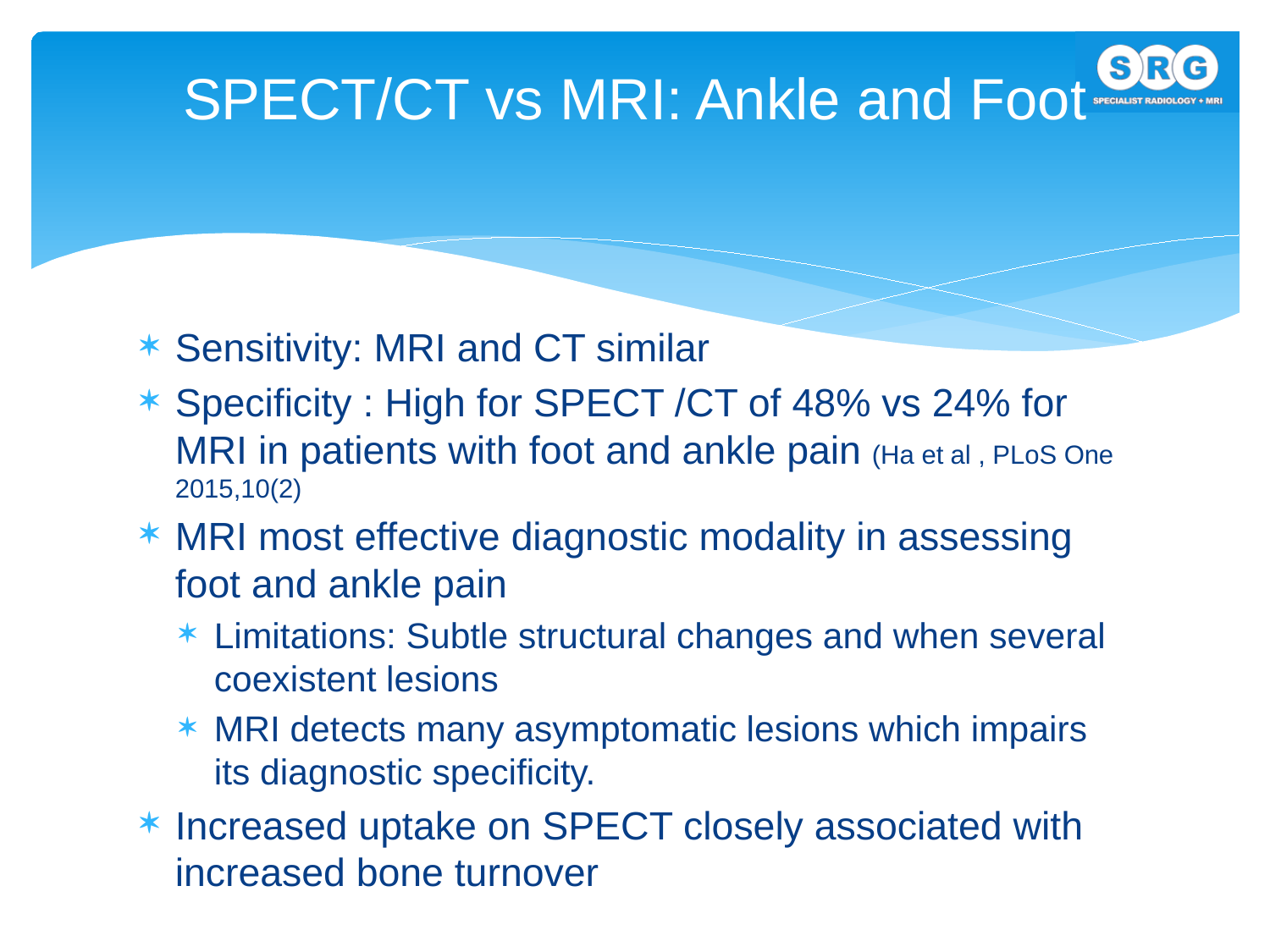

# SPECT/CT vs MRI: Ankle and Foot
Sensitivity: MRI and CT similar
Specificity : High for SPECT /CT of 48% vs 24% for MRI in patients with foot and ankle pain (Ha et al , PLoS One 2015,10(2)
MRI most effective diagnostic modality in assessing foot and ankle pain
Limitations: Subtle structural changes and when several coexistent lesions
MRI detects many asymptomatic lesions which impairs its diagnostic specificity.
Increased uptake on SPECT closely associated with increased bone turnover